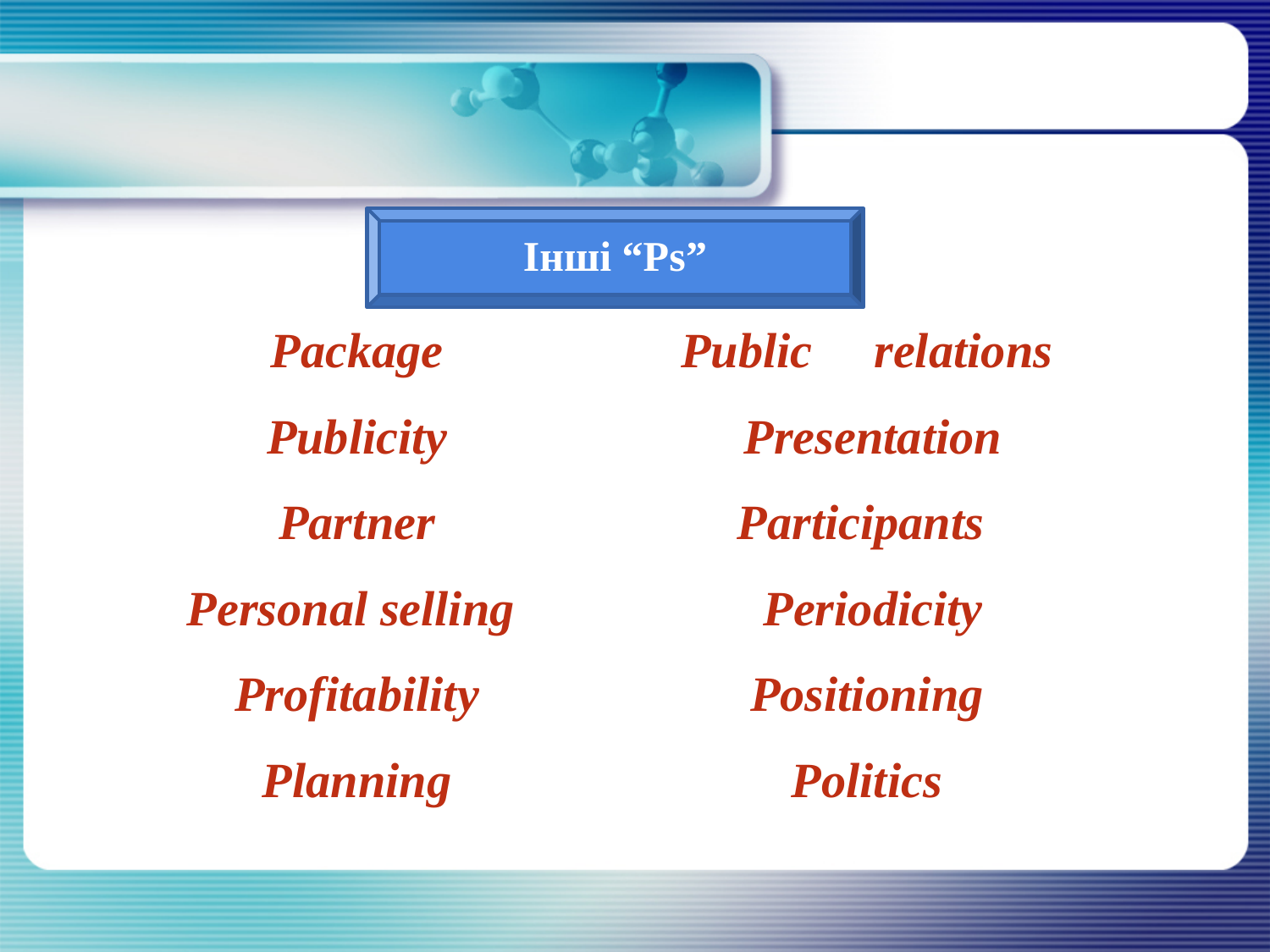

Інші “Рs”

| Package | Public relations |
| --- | --- |
| Рublicity | Presentation |
| Partner | Participants |
| Рersonal selling | Periodicity |
| Рrofitability | Рositioning |
| Рlanning | Рolitics |